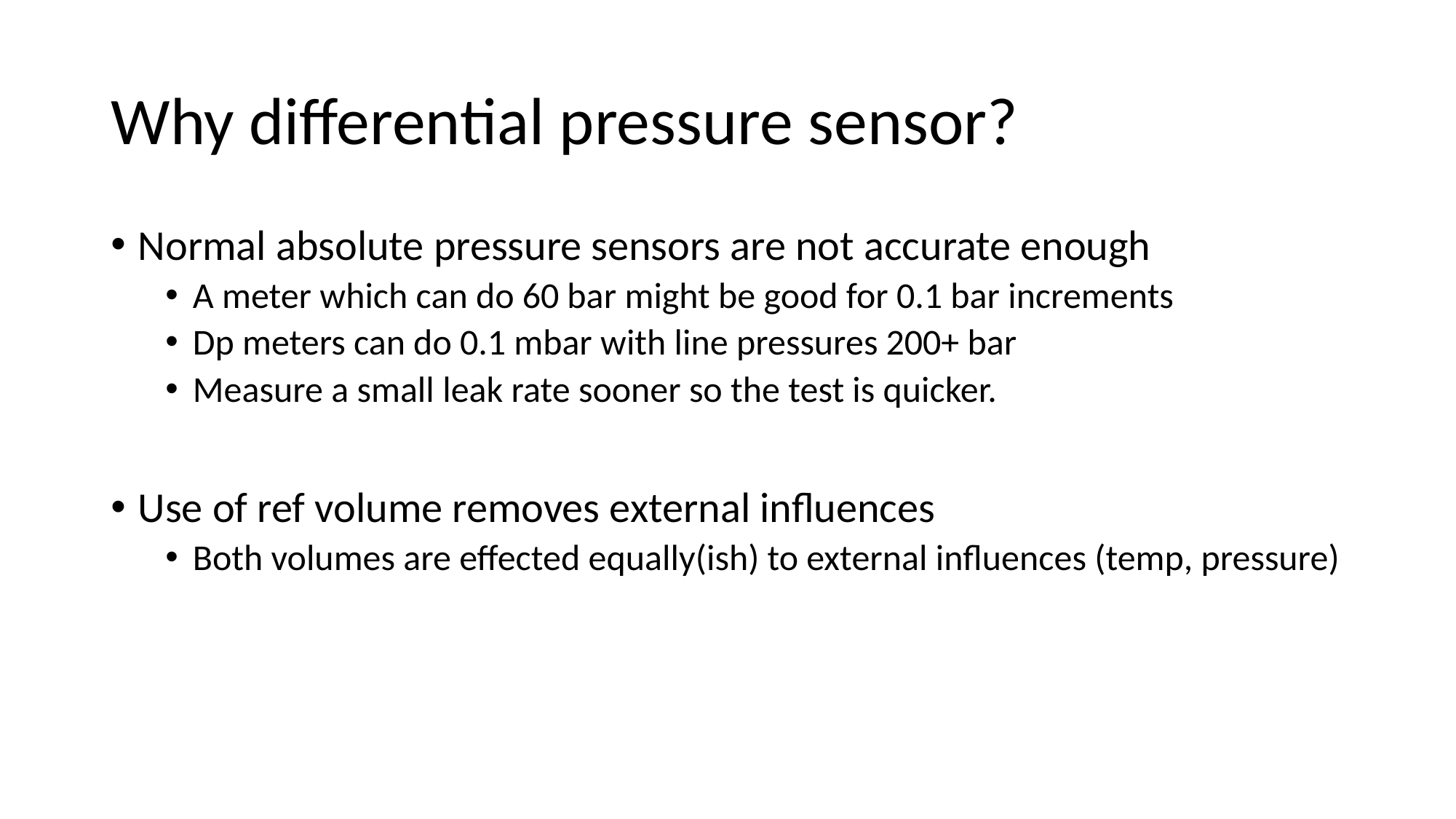

# Why differential pressure sensor?
Normal absolute pressure sensors are not accurate enough
A meter which can do 60 bar might be good for 0.1 bar increments
Dp meters can do 0.1 mbar with line pressures 200+ bar
Measure a small leak rate sooner so the test is quicker.

Use of ref volume removes external influences
Both volumes are effected equally(ish) to external influences (temp, pressure)